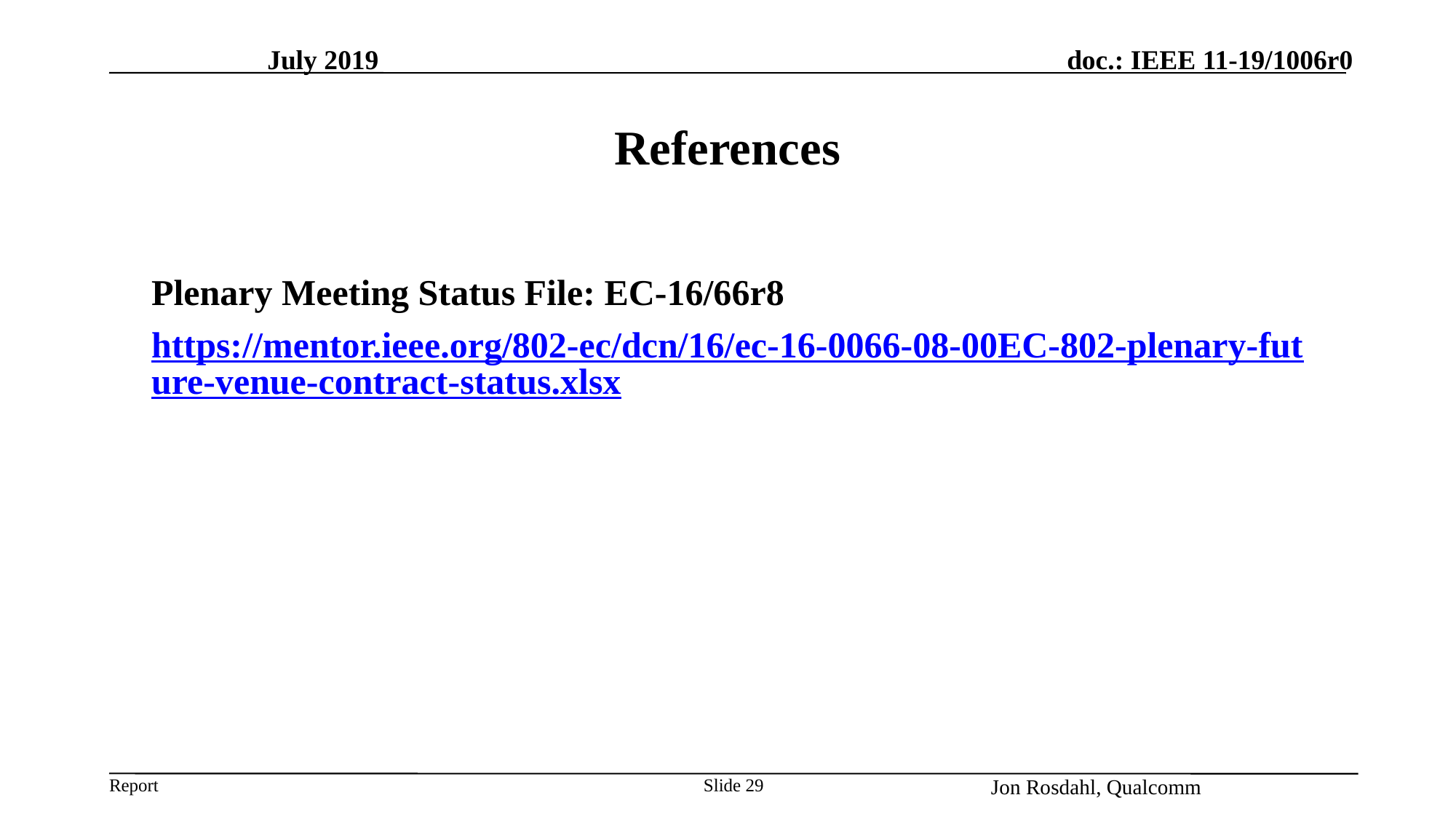

July 2019
# References
Plenary Meeting Status File: EC-16/66r8
https://mentor.ieee.org/802-ec/dcn/16/ec-16-0066-08-00EC-802-plenary-future-venue-contract-status.xlsx

Slide 29
Jon Rosdahl, Qualcomm